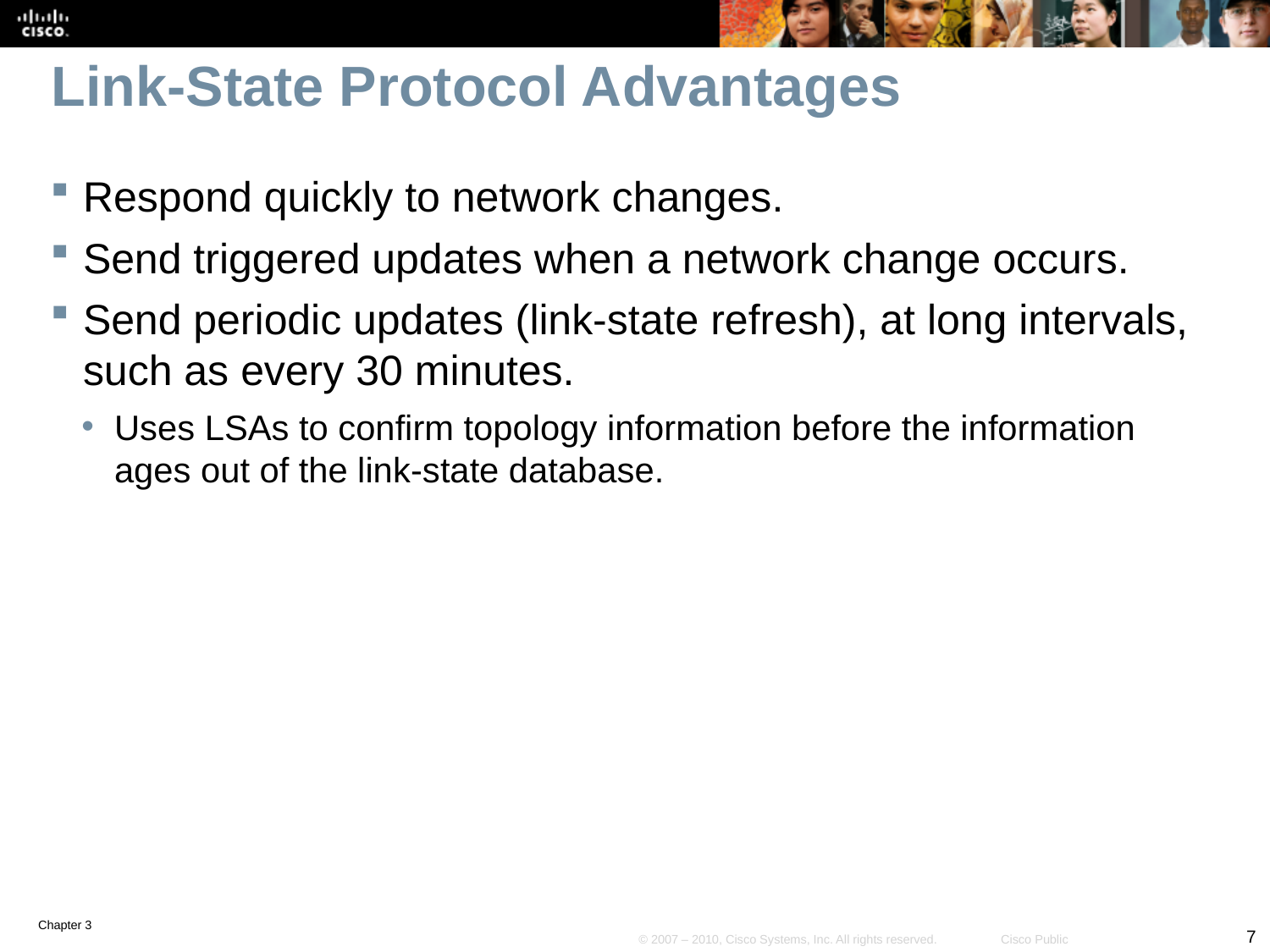

# Link-State Protocol Advantages
Respond quickly to network changes.
Send triggered updates when a network change occurs.
Send periodic updates (link-state refresh), at long intervals, such as every 30 minutes.
Uses LSAs to confirm topology information before the information ages out of the link-state database.